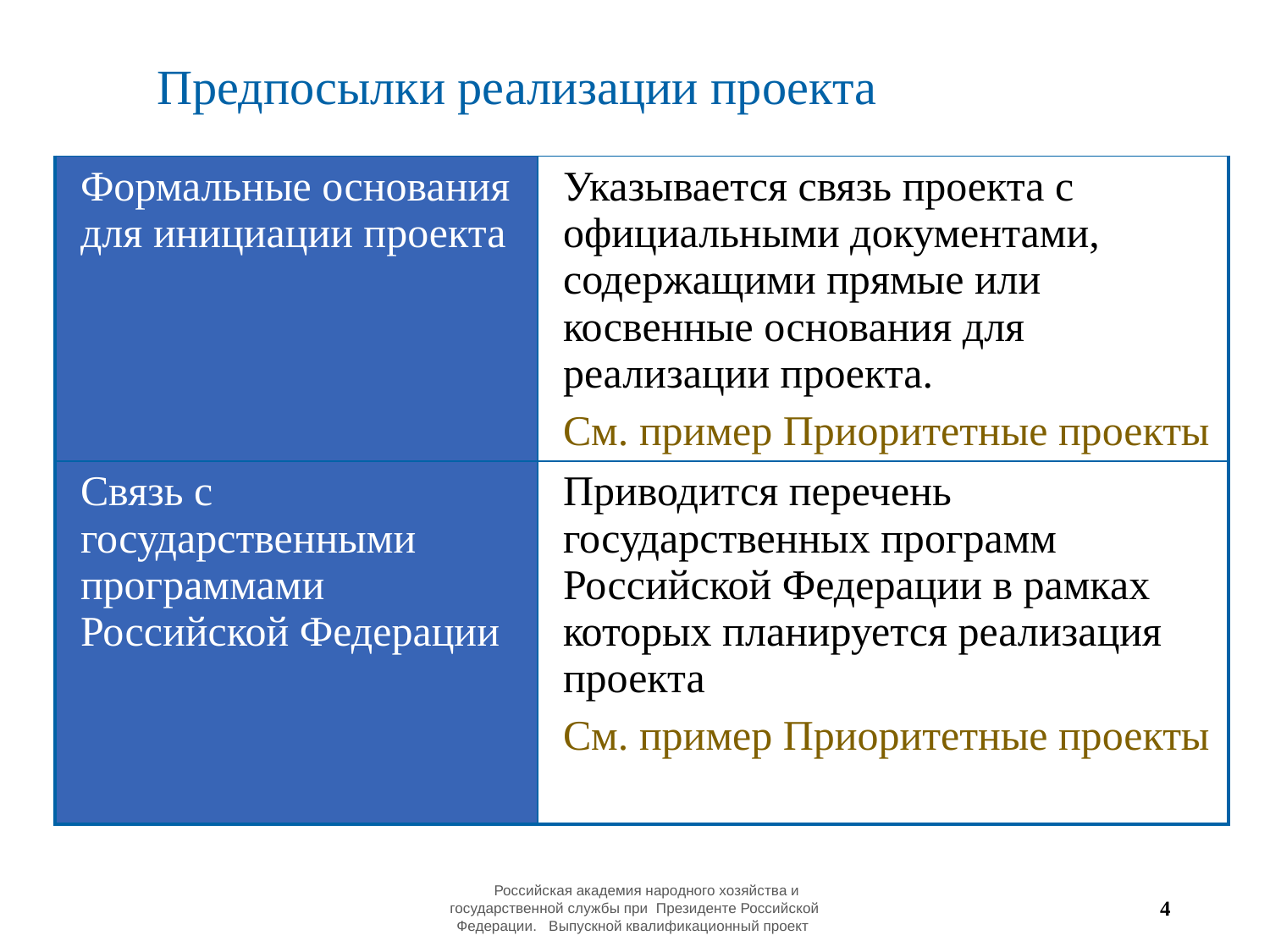

Предпосылки реализации проекта
| Формальные основания для инициации проекта | Указывается связь проекта с официальными документами, содержащими прямые или косвенные основания для реализации проекта. См. пример Приоритетные проекты |
| --- | --- |
| Связь с государственными программами Российской Федерации | Приводится перечень государственных программ Российской Федерации в рамках которых планируется реализация проекта См. пример Приоритетные проекты |
      Российская академия народного хозяйства и государственной службы при  Президенте Российской Федерации.   Выпускной квалификационный проект
4